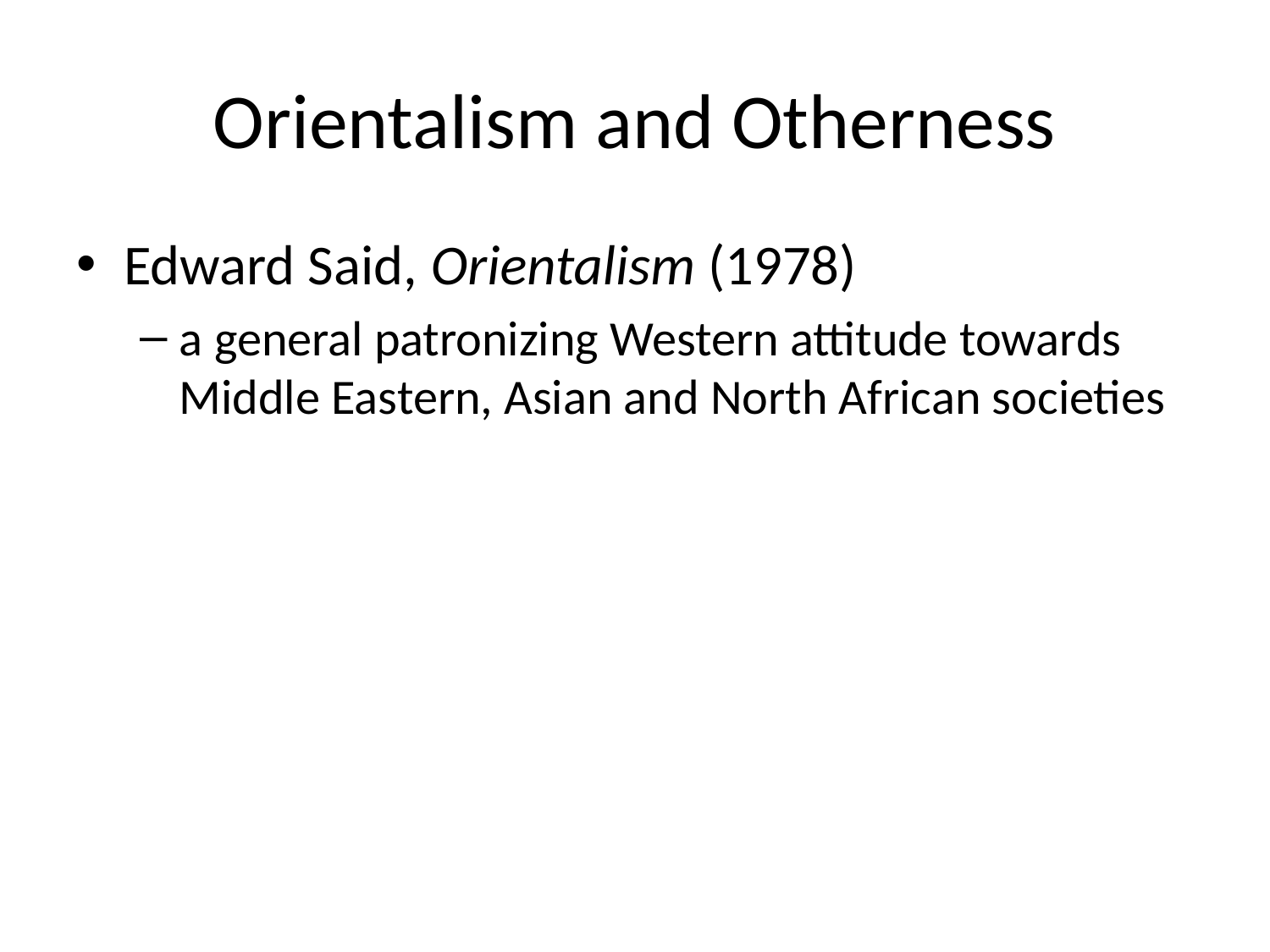

# Orientalism and Otherness
Edward Said, Orientalism (1978)
a general patronizing Western attitude towards Middle Eastern, Asian and North African societies